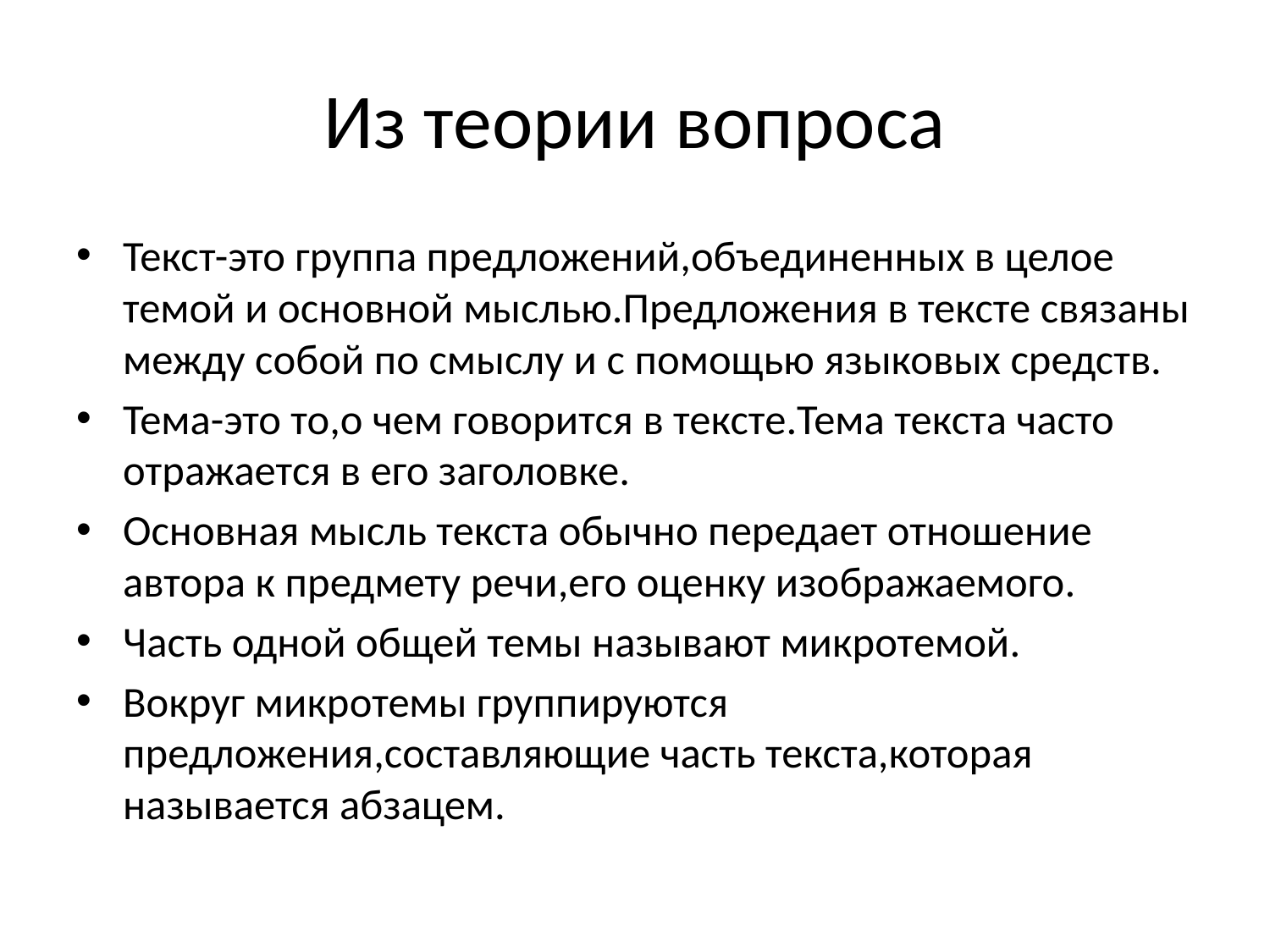

# Из теории вопроса
Текст-это группа предложений,объединенных в целое темой и основной мыслью.Предложения в тексте связаны между собой по смыслу и с помощью языковых средств.
Тема-это то,о чем говорится в тексте.Тема текста часто отражается в его заголовке.
Основная мысль текста обычно передает отношение автора к предмету речи,его оценку изображаемого.
Часть одной общей темы называют микротемой.
Вокруг микротемы группируются предложения,составляющие часть текста,которая называется абзацем.